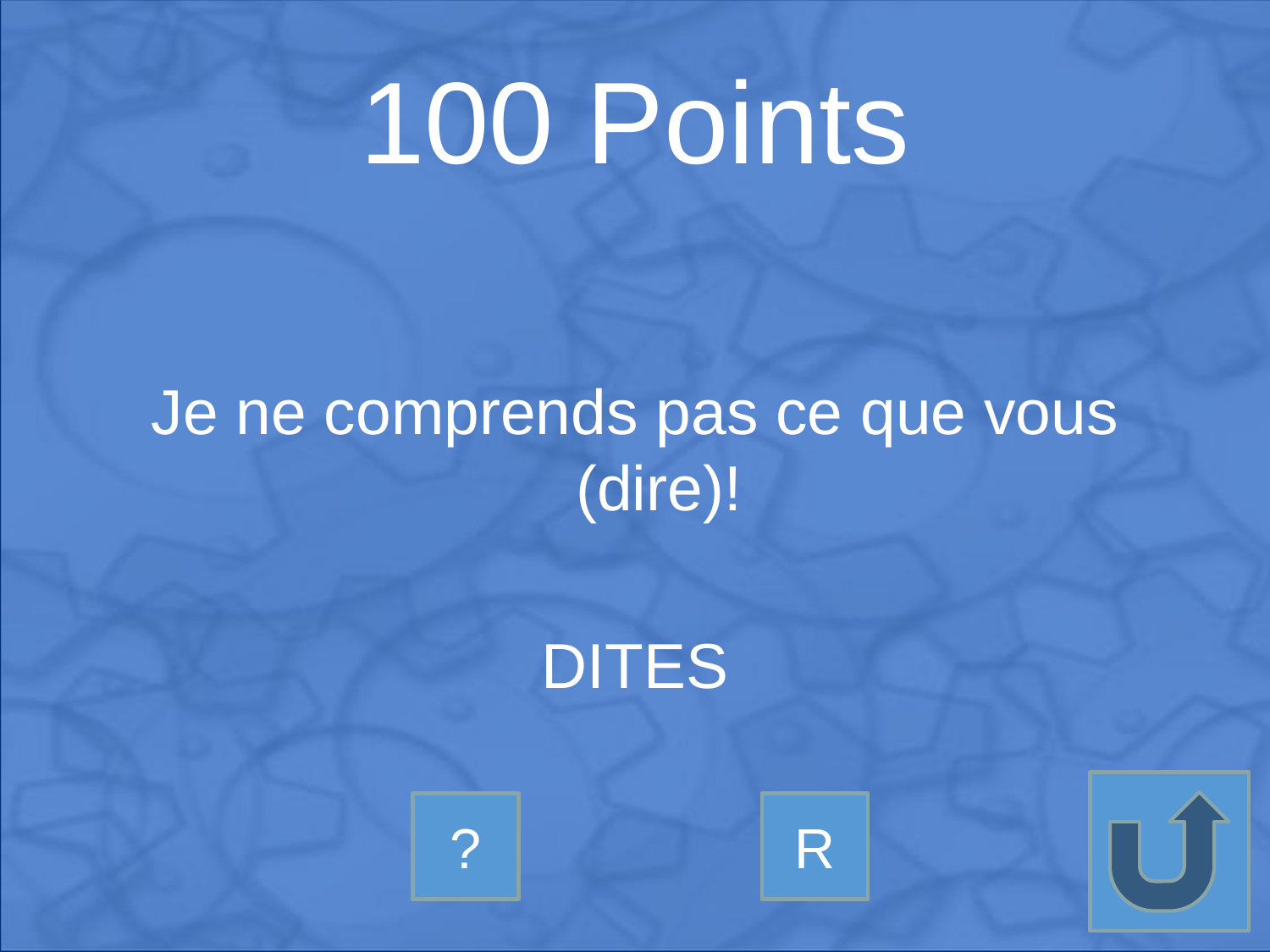

# 100 Points
Je ne comprends pas ce que vous (dire)!

DITES

?
R